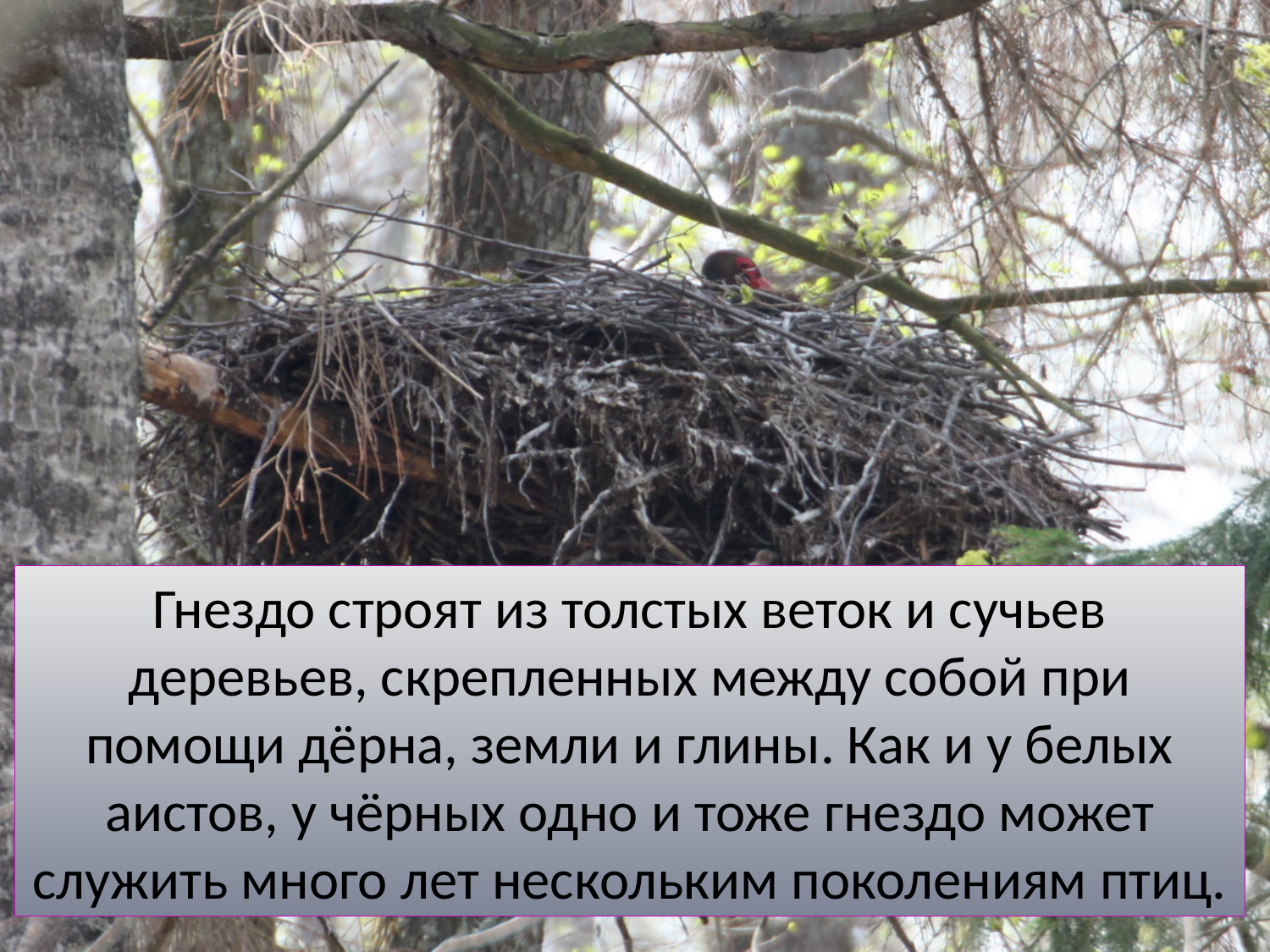

Гнездо строят из толстых веток и сучьев деревьев, скрепленных между собой при помощи дёрна, земли и глины. Как и у белых аистов, у чёрных одно и тоже гнездо может служить много лет нескольким поколениям птиц.